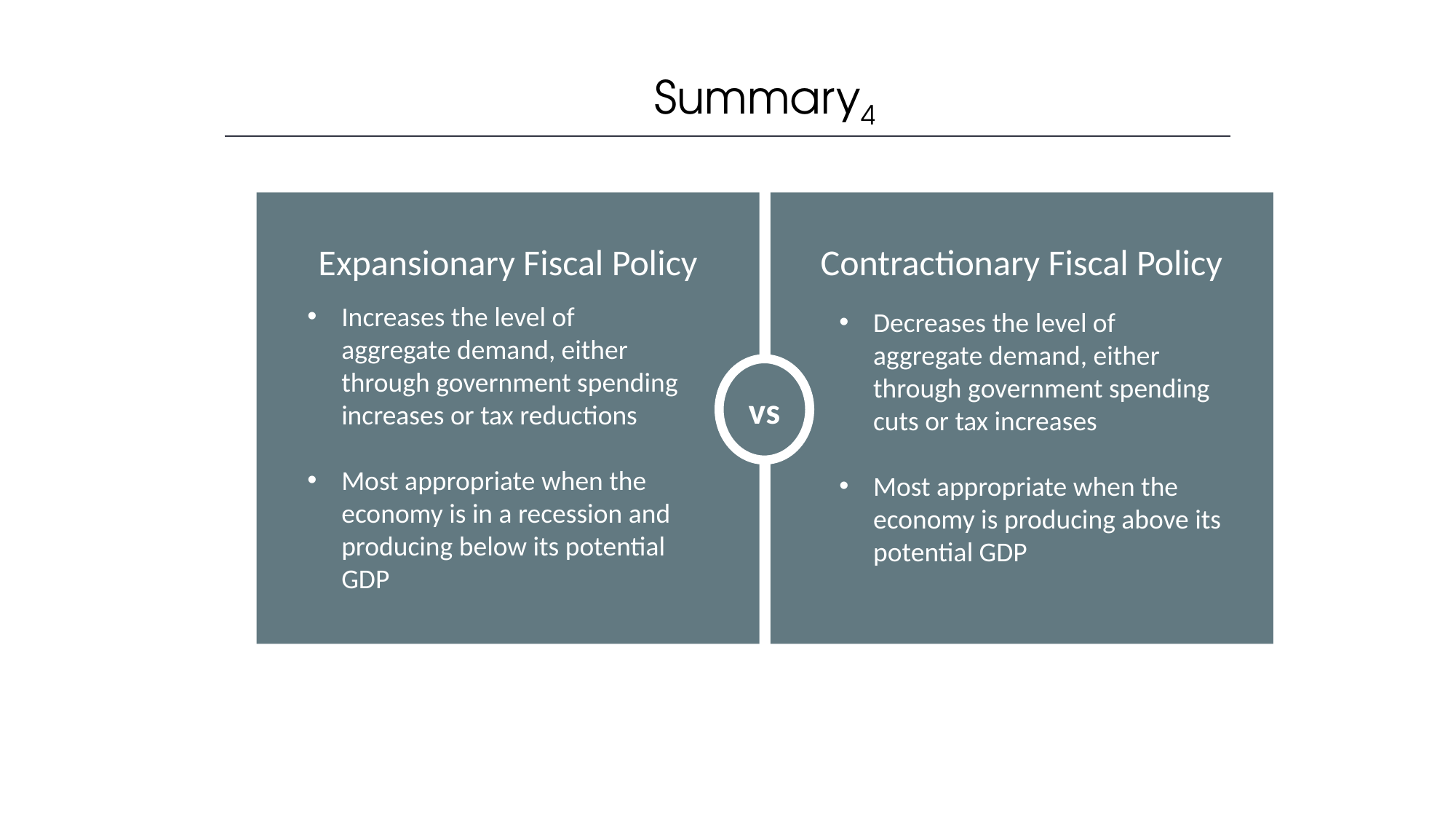

Summary4

vs
Contractionary Fiscal Policy
Expansionary Fiscal Policy
Increases the level of aggregate demand, either through government spending increases or tax reductions

Most appropriate when the economy is in a recession and producing below its potential GDP
Decreases the level of aggregate demand, either through government spending cuts or tax increases

Most appropriate when the economy is producing above its potential GDP